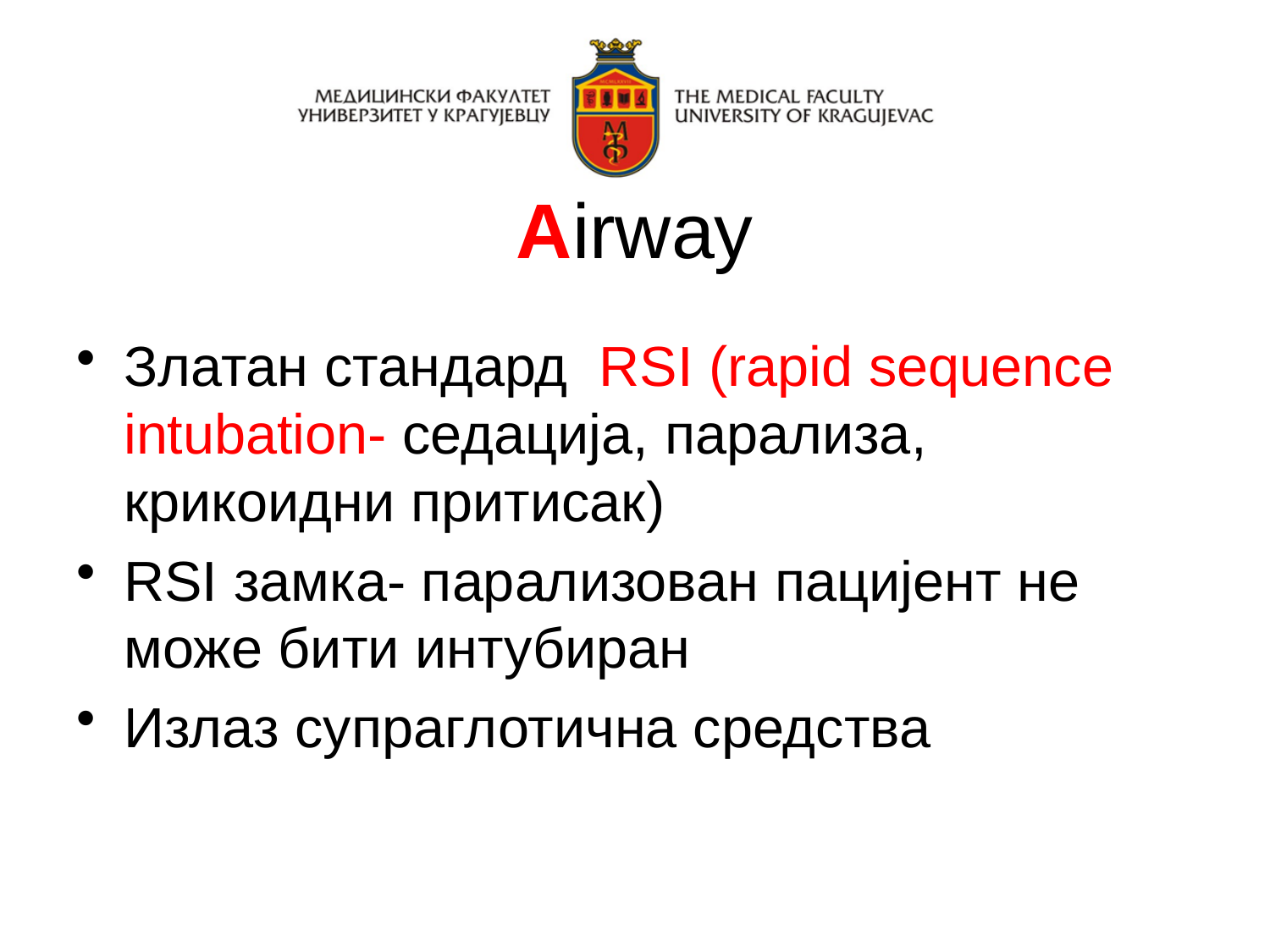

# Airway
Златан стандард  RSI (rapid sequence intubation- седација, парализа, крикоидни притисак)
RSI замка- парализован пацијент не може бити интубиран
Излаз супраглотична средства